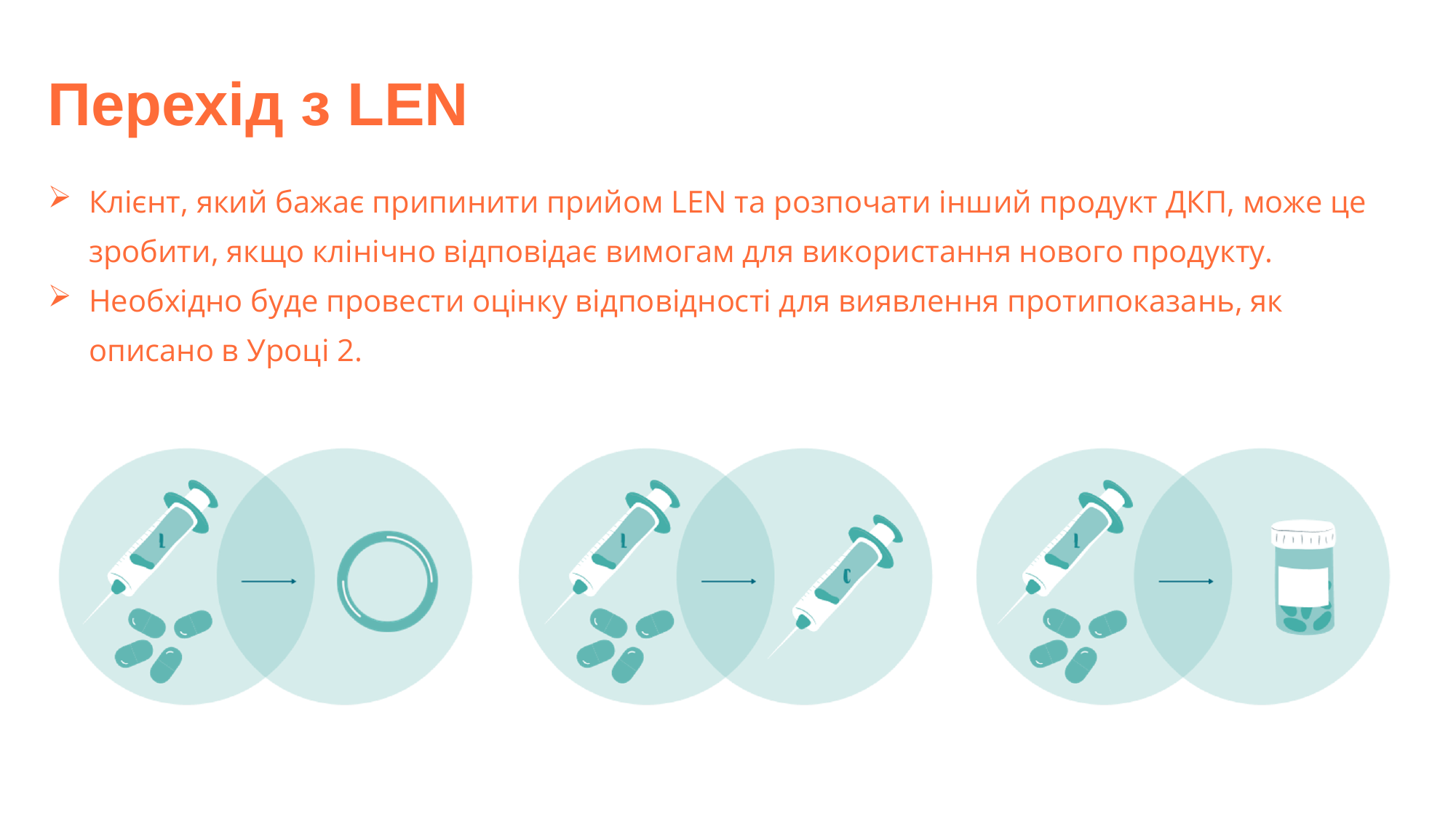

Перехід з LEN
Клієнт, який бажає припинити прийом LEN та розпочати інший продукт ДКП, може це зробити, якщо клінічно відповідає вимогам для використання нового продукту.
Необхідно буде провести оцінку відповідності для виявлення протипоказань, як описано в Уроці 2.